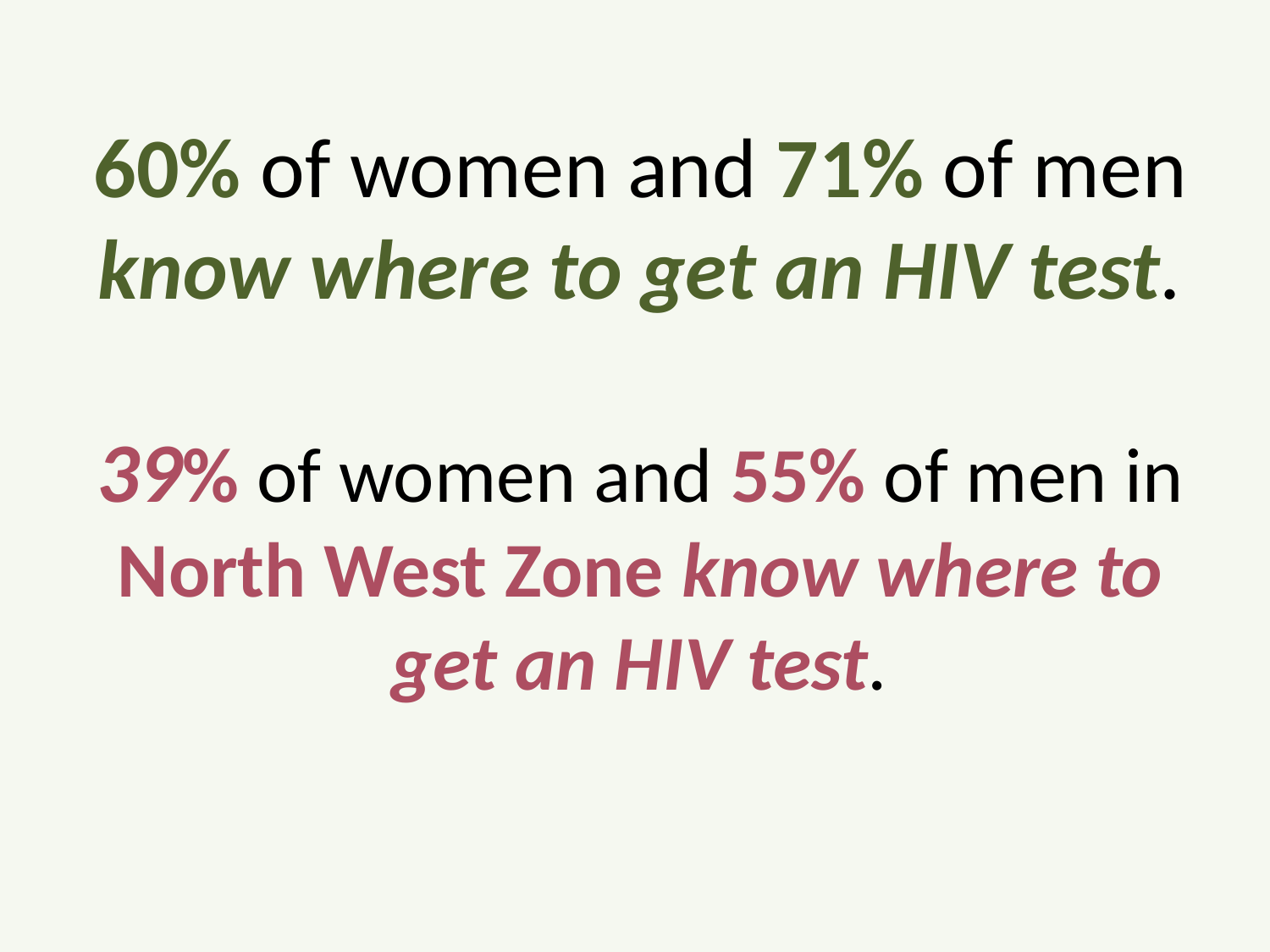

# 60% of women and 71% of men know where to get an HIV test. 39% of women and 55% of men in North West Zone know where to get an HIV test.